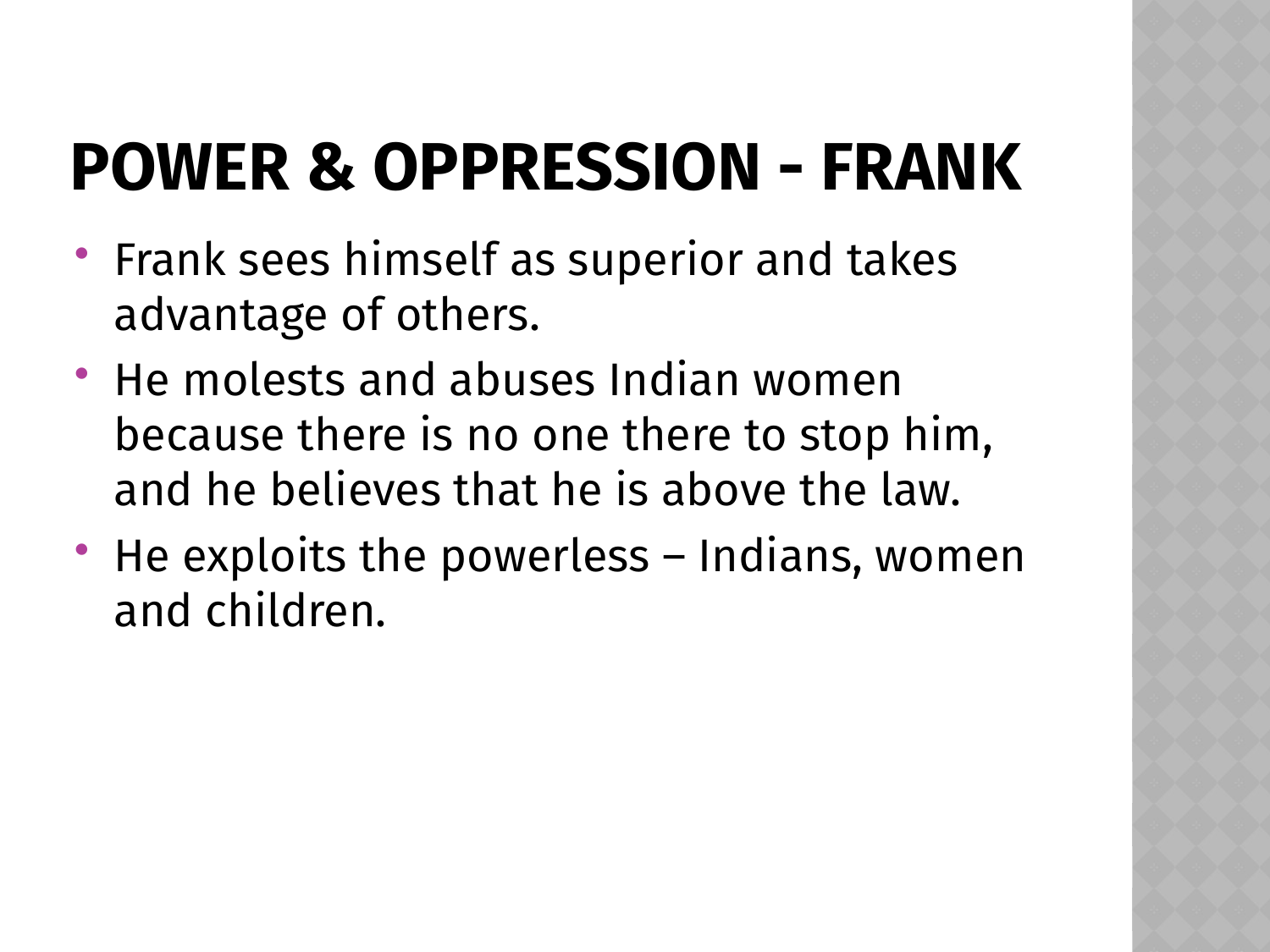

# Power & oppression - Frank
Frank sees himself as superior and takes advantage of others.
He molests and abuses Indian women because there is no one there to stop him, and he believes that he is above the law.
He exploits the powerless – Indians, women and children.